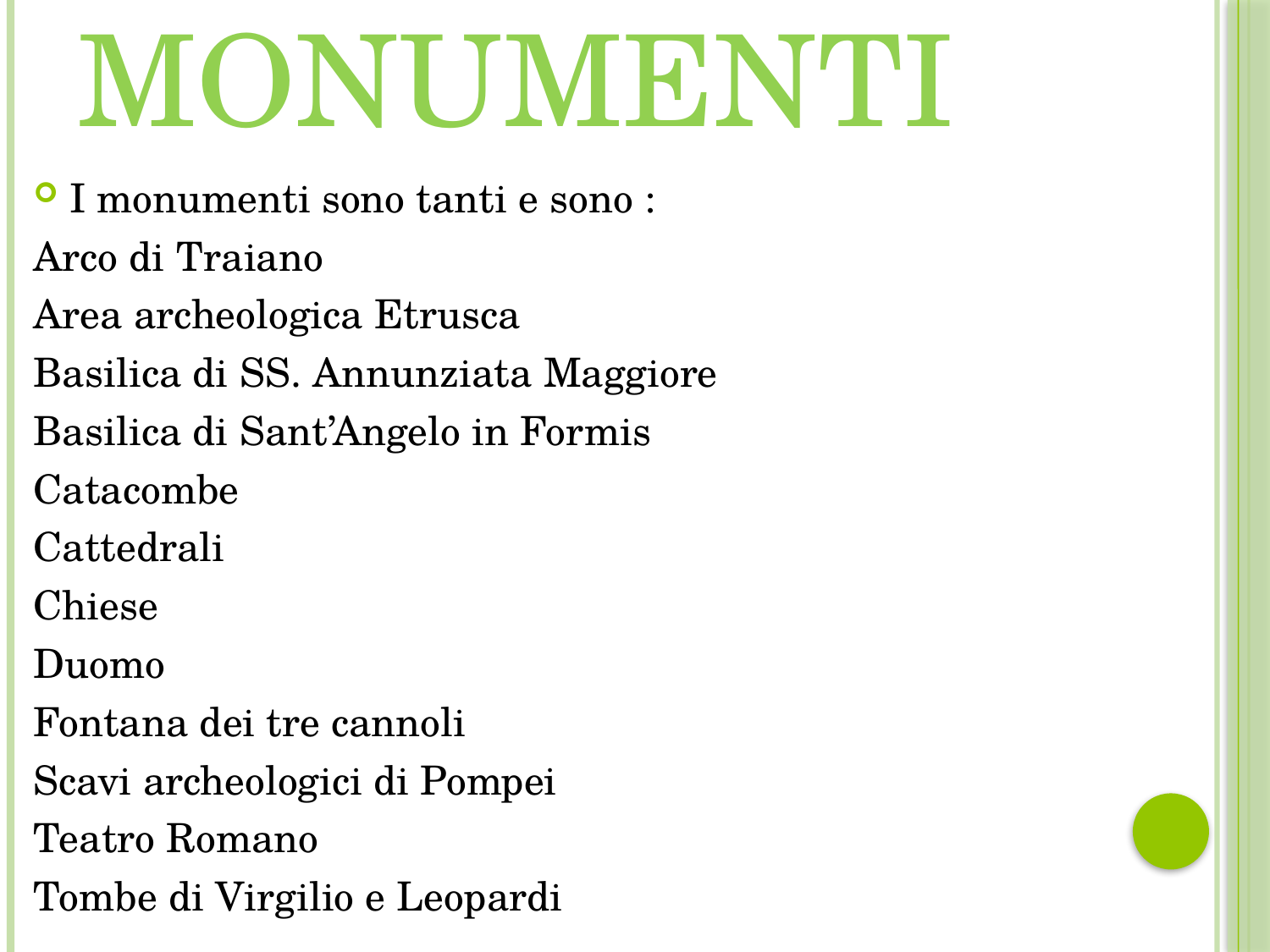

# MONUMENTI
I monumenti sono tanti e sono :
Arco di Traiano
Area archeologica Etrusca
Basilica di SS. Annunziata Maggiore
Basilica di Sant’Angelo in Formis
Catacombe
Cattedrali
Chiese
Duomo
Fontana dei tre cannoli
Scavi archeologici di Pompei
Teatro Romano
Tombe di Virgilio e Leopardi